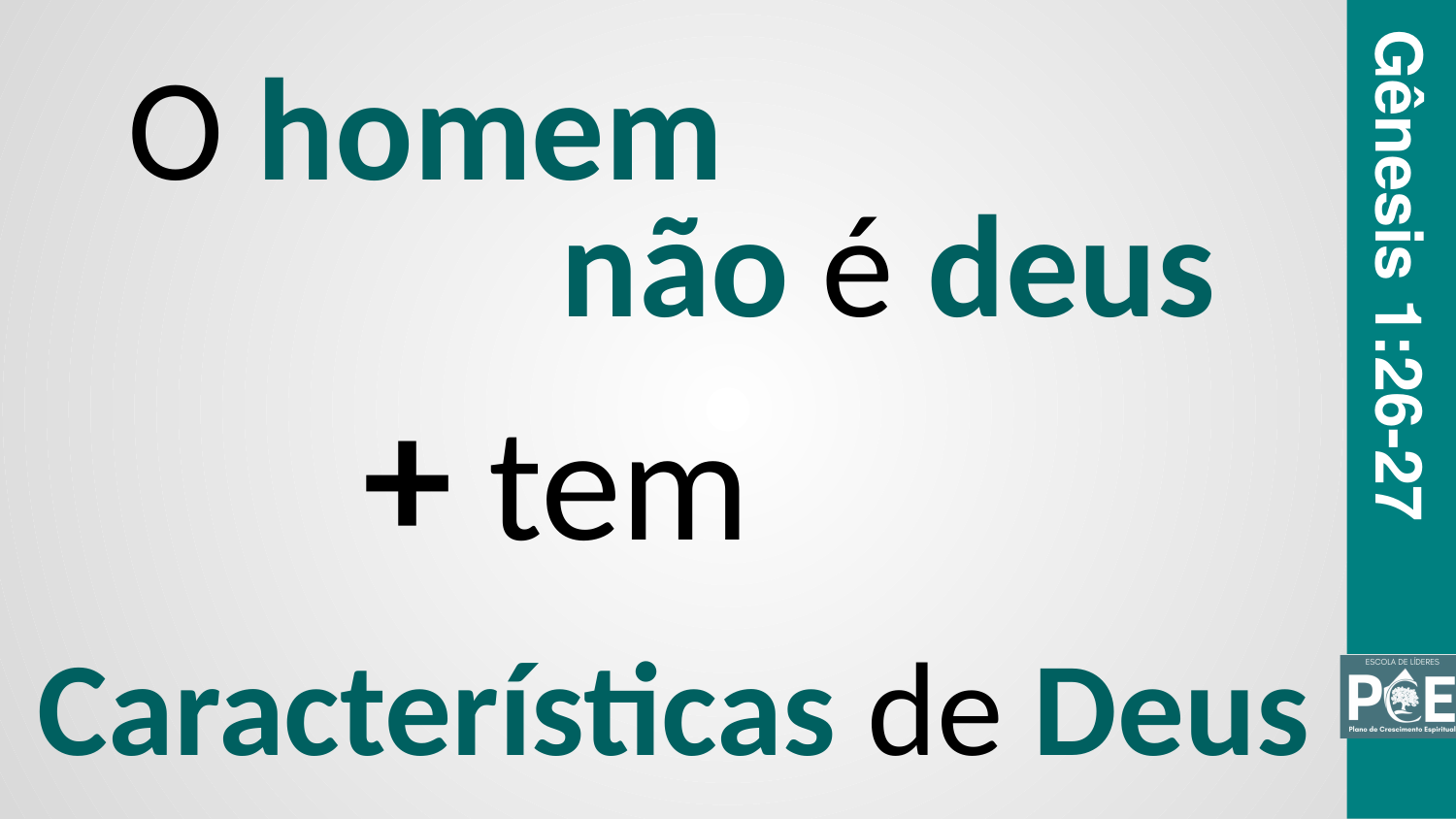

O homem
não é deus
Gênesis 1:26-27
+ tem
Características de Deus